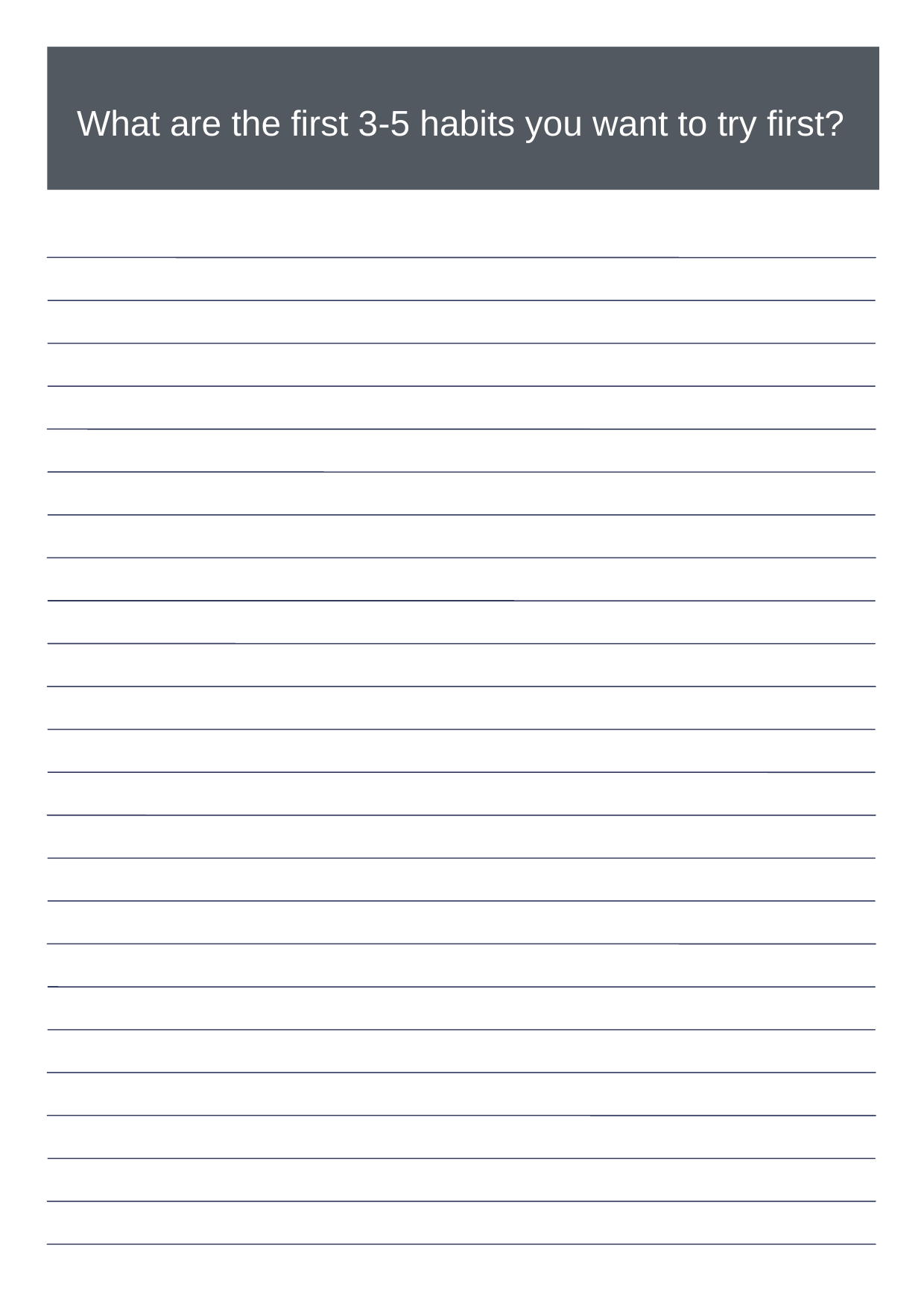

What are the first 3-5 habits you want to try first?